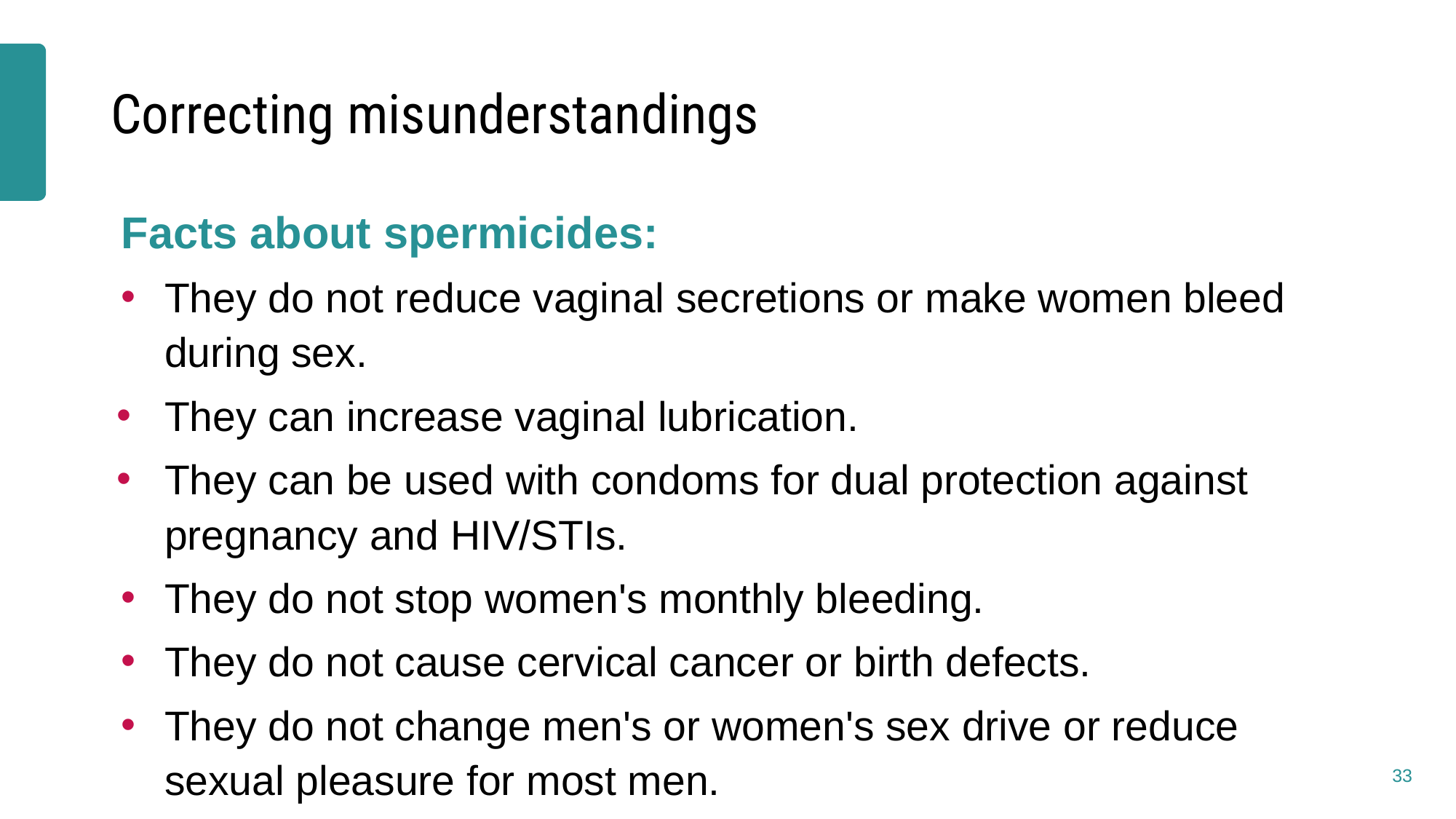

# Correcting misunderstandings
Facts about spermicides:
They do not reduce vaginal secretions or make women bleed during sex.
They can increase vaginal lubrication.
They can be used with condoms for dual protection against pregnancy and HIV/STIs.
They do not stop women's monthly bleeding.
They do not cause cervical cancer or birth defects.
They do not change men's or women's sex drive or reduce sexual pleasure for most men.
33